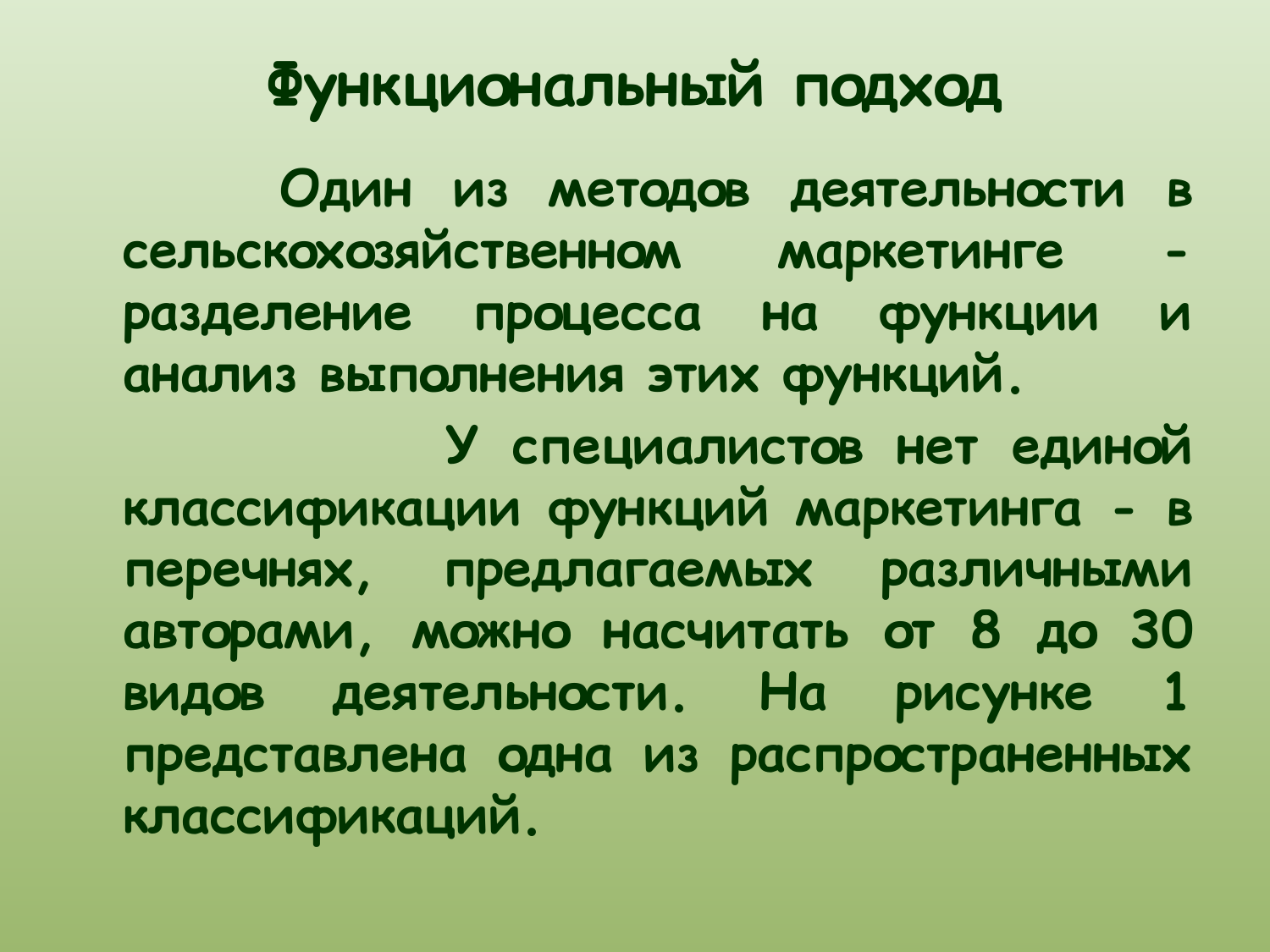

# Функциональный подход
     Один из методов деятельности в сельскохозяйственном маркетинге - разделение процесса на функции и анализ выполнения этих функций.
           У специалистов нет единой классификации функций маркетинга - в перечнях, предлагаемых различными авторами, можно насчитать от 8 до 30 видов деятельности. На рисунке 1 представлена одна из распространенных классификаций.